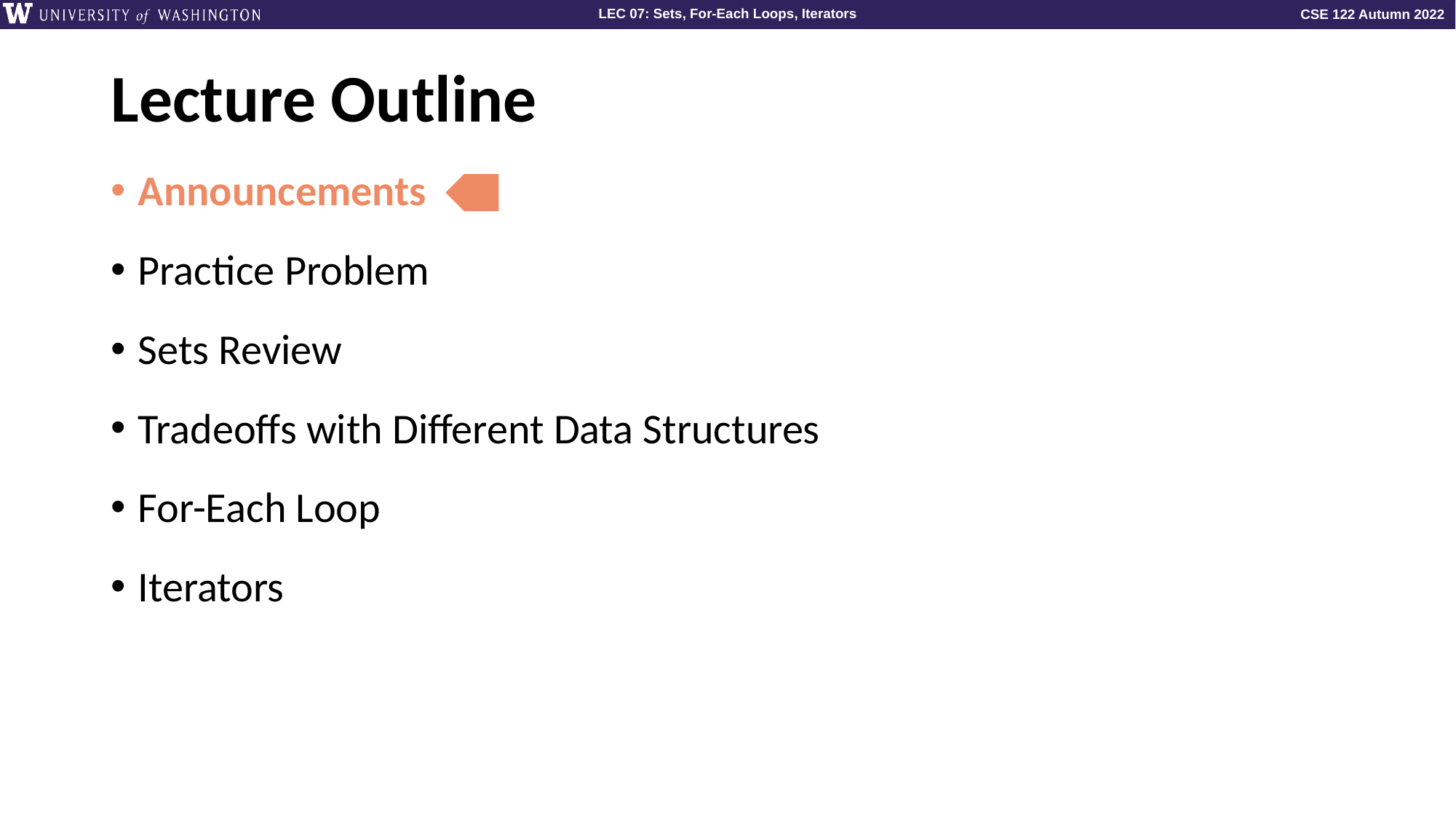

# Lecture Outline
Announcements
Practice Problem
Sets Review
Tradeoffs with Different Data Structures
For-Each Loop
Iterators